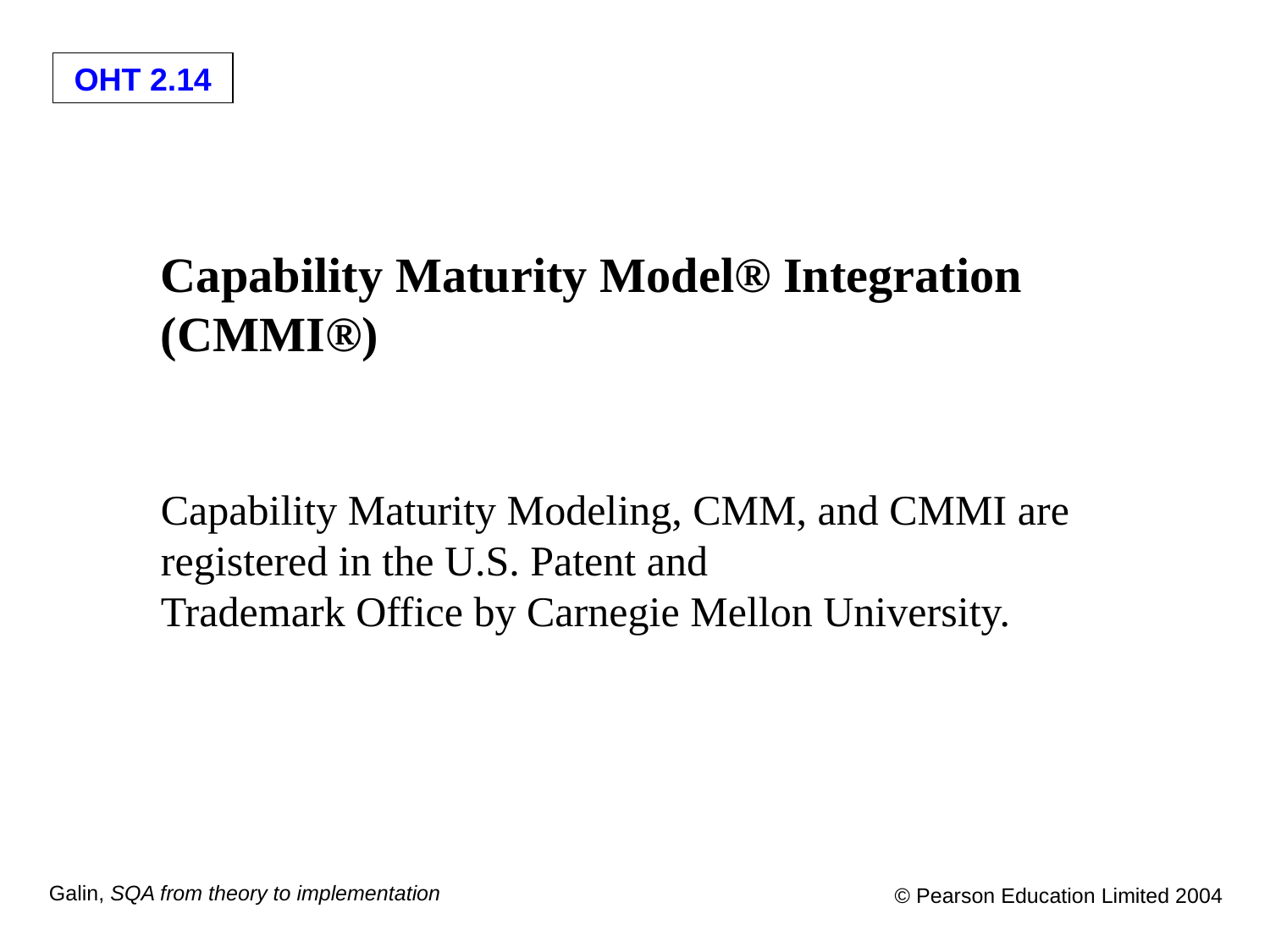

Capability Maturity Model® Integration (CMMI®)
Capability Maturity Modeling, CMM, and CMMI are registered in the U.S. Patent and
Trademark Office by Carnegie Mellon University.